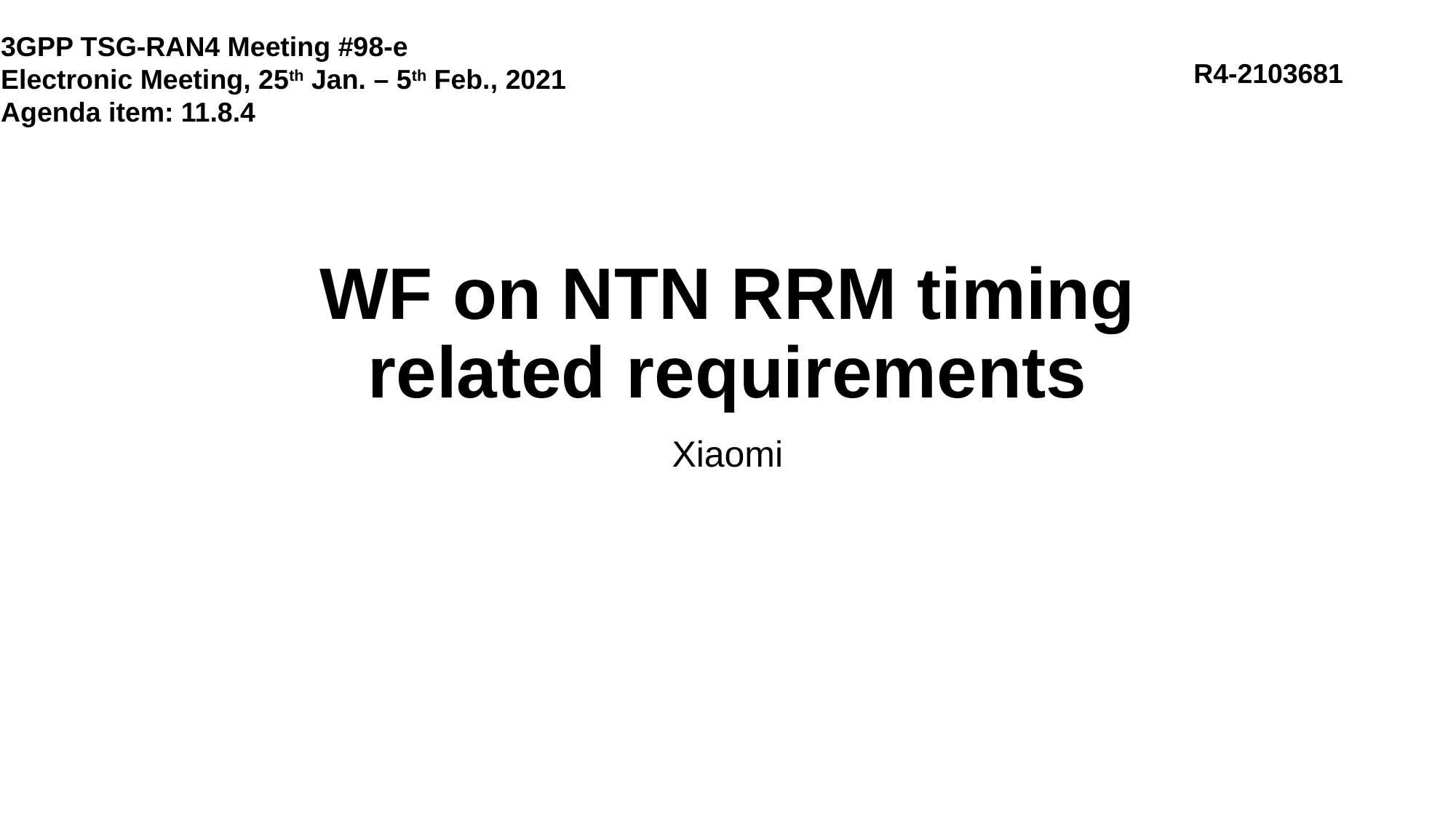

3GPP TSG-RAN4 Meeting #98-e
Electronic Meeting, 25th Jan. – 5th Feb., 2021
Agenda item: 11.8.4
R4-2103681
# WF on NTN RRM timing related requirements
Xiaomi